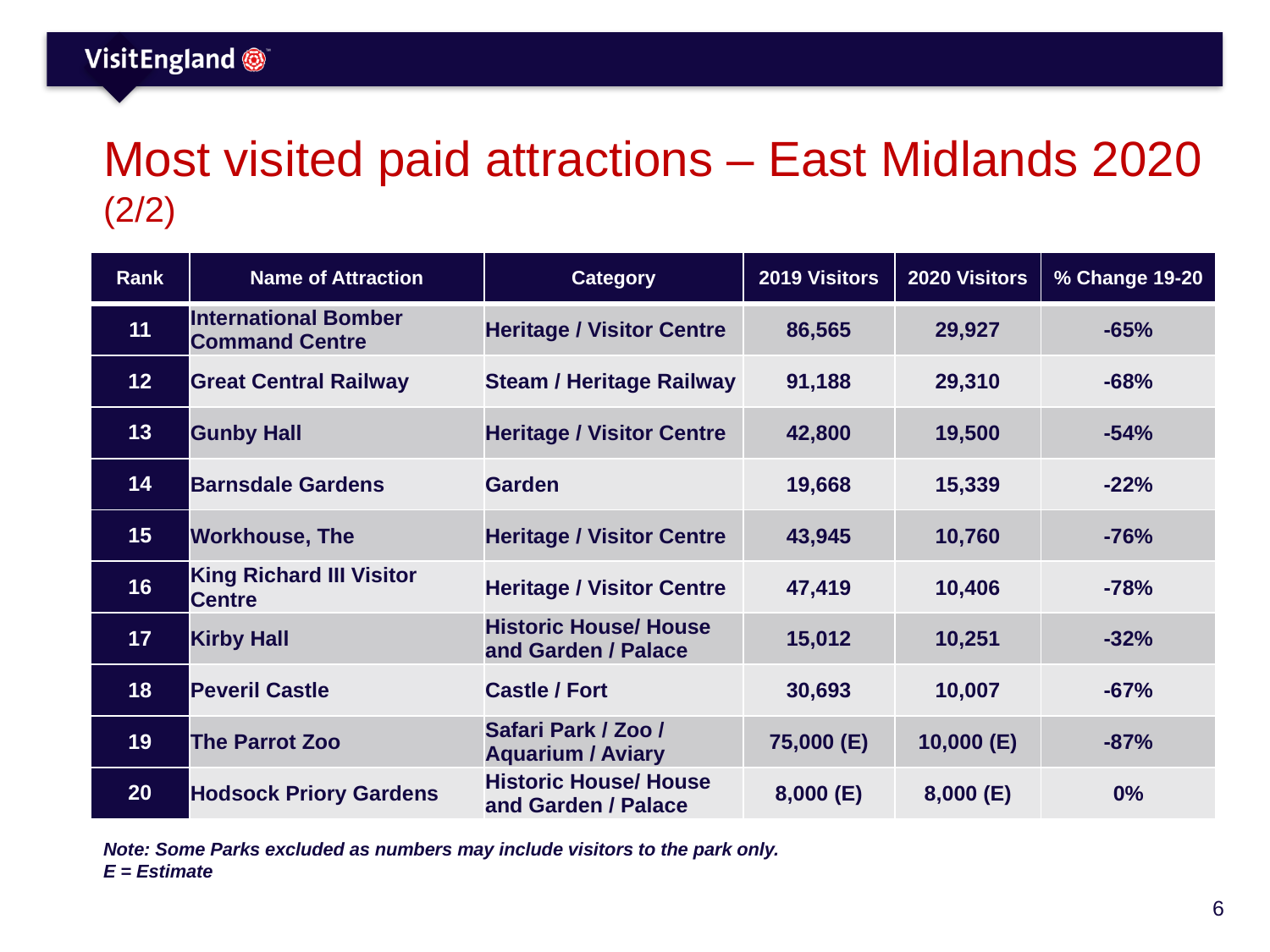

# Most visited paid attractions – East Midlands 2020 (2/2)
| Rank | Name of Attraction | Category | 2019 Visitors | 2020 Visitors | % Change 19-20 |
| --- | --- | --- | --- | --- | --- |
| 11 | International Bomber Command Centre | Heritage / Visitor Centre | 86,565 | 29,927 | -65% |
| 12 | Great Central Railway | Steam / Heritage Railway | 91,188 | 29,310 | -68% |
| 13 | Gunby Hall | Heritage / Visitor Centre | 42,800 | 19,500 | -54% |
| 14 | Barnsdale Gardens | Garden | 19,668 | 15,339 | -22% |
| 15 | Workhouse, The | Heritage / Visitor Centre | 43,945 | 10,760 | -76% |
| 16 | King Richard III Visitor Centre | Heritage / Visitor Centre | 47,419 | 10,406 | -78% |
| 17 | Kirby Hall | Historic House/ House and Garden / Palace | 15,012 | 10,251 | -32% |
| 18 | Peveril Castle | Castle / Fort | 30,693 | 10,007 | -67% |
| 19 | The Parrot Zoo | Safari Park / Zoo / Aquarium / Aviary | 75,000 (E) | 10,000 (E) | -87% |
| 20 | Hodsock Priory Gardens | Historic House/ House and Garden / Palace | 8,000 (E) | 8,000 (E) | 0% |
Note: Some Parks excluded as numbers may include visitors to the park only.
E = Estimate